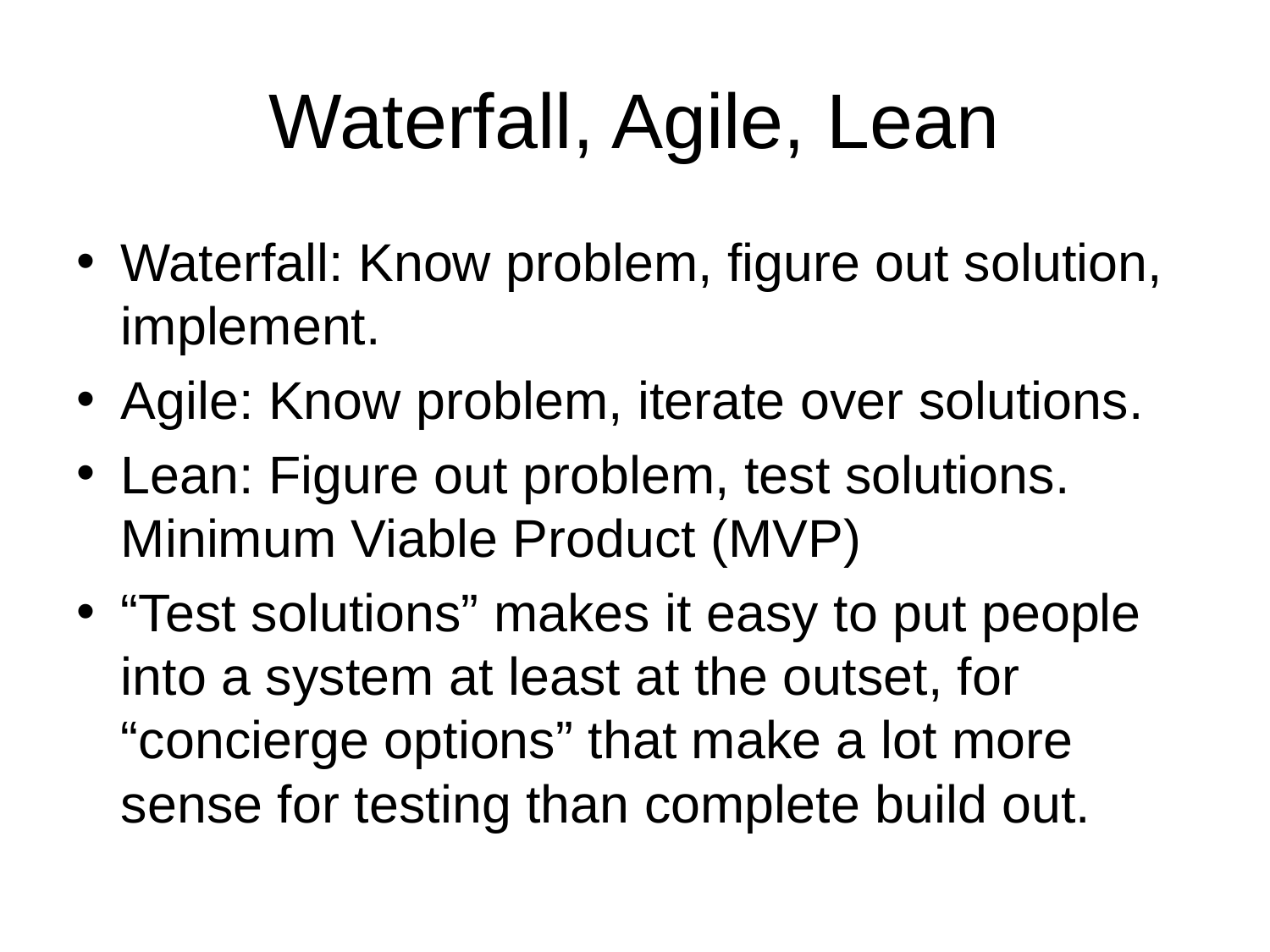

# Waterfall, Agile, Lean
Waterfall: Know problem, figure out solution, implement.
Agile: Know problem, iterate over solutions.
Lean: Figure out problem, test solutions.  Minimum Viable Product (MVP)
“Test solutions” makes it easy to put people into a system at least at the outset, for “concierge options” that make a lot more sense for testing than complete build out.